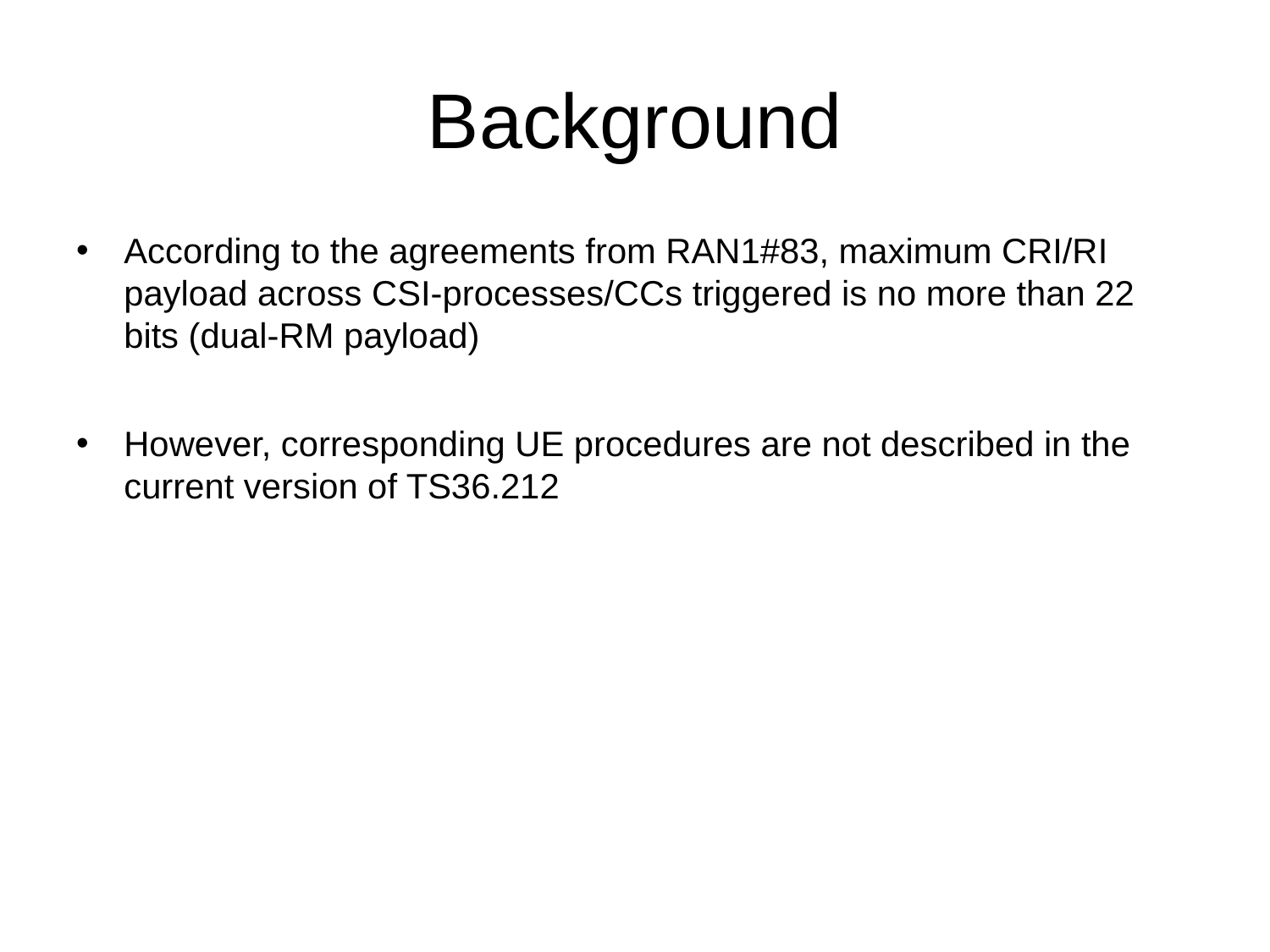

# Background
According to the agreements from RAN1#83, maximum CRI/RI payload across CSI-processes/CCs triggered is no more than 22 bits (dual-RM payload)

However, corresponding UE procedures are not described in the current version of TS36.212